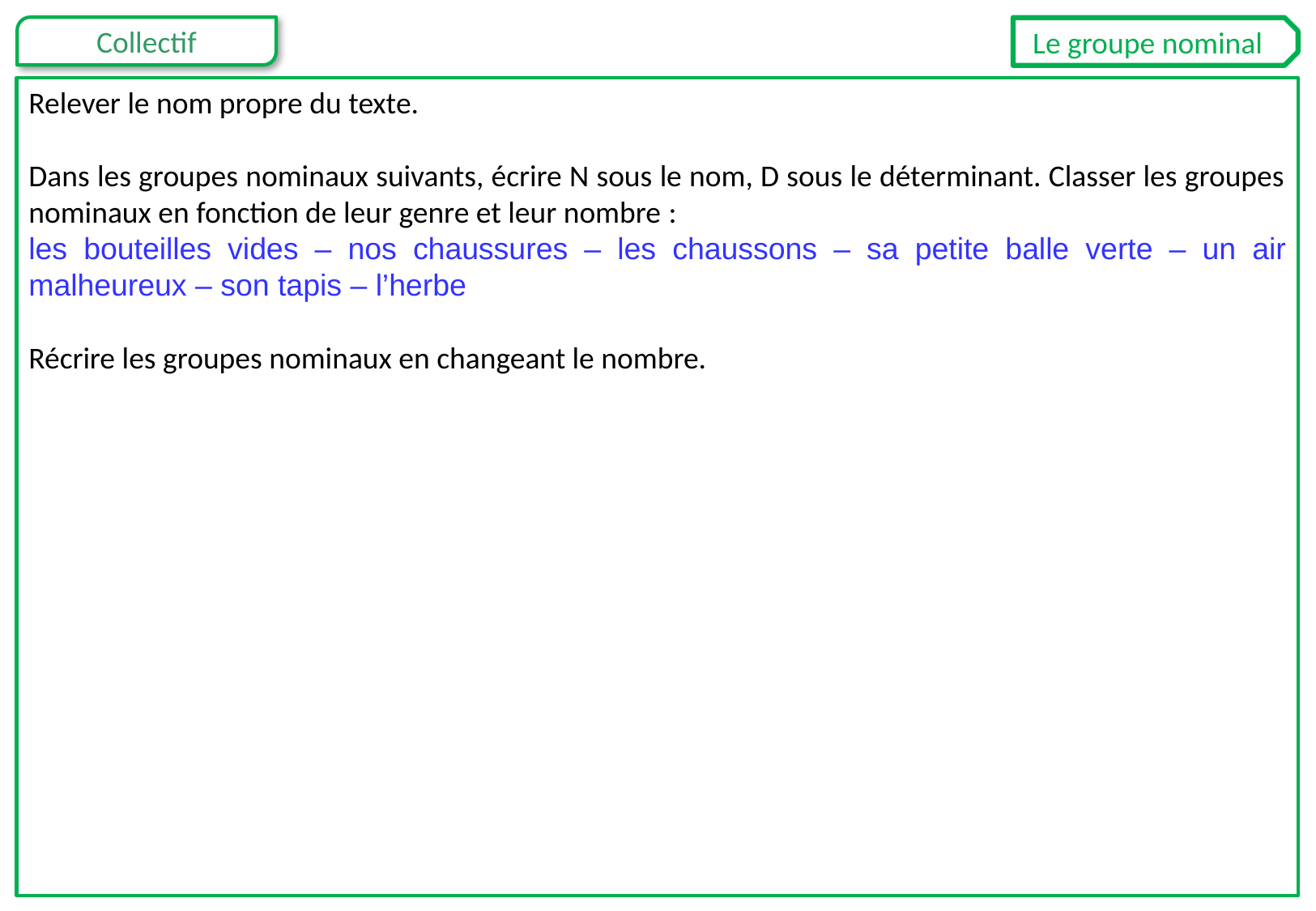

Le groupe nominal
Relever le nom propre du texte.

Dans les groupes nominaux suivants, écrire N sous le nom, D sous le déterminant. Classer les groupes nominaux en fonction de leur genre et leur nombre :
les bouteilles vides – nos chaussures – les chaussons – sa petite balle verte – un air malheureux – son tapis – l’herbe

Récrire les groupes nominaux en changeant le nombre.